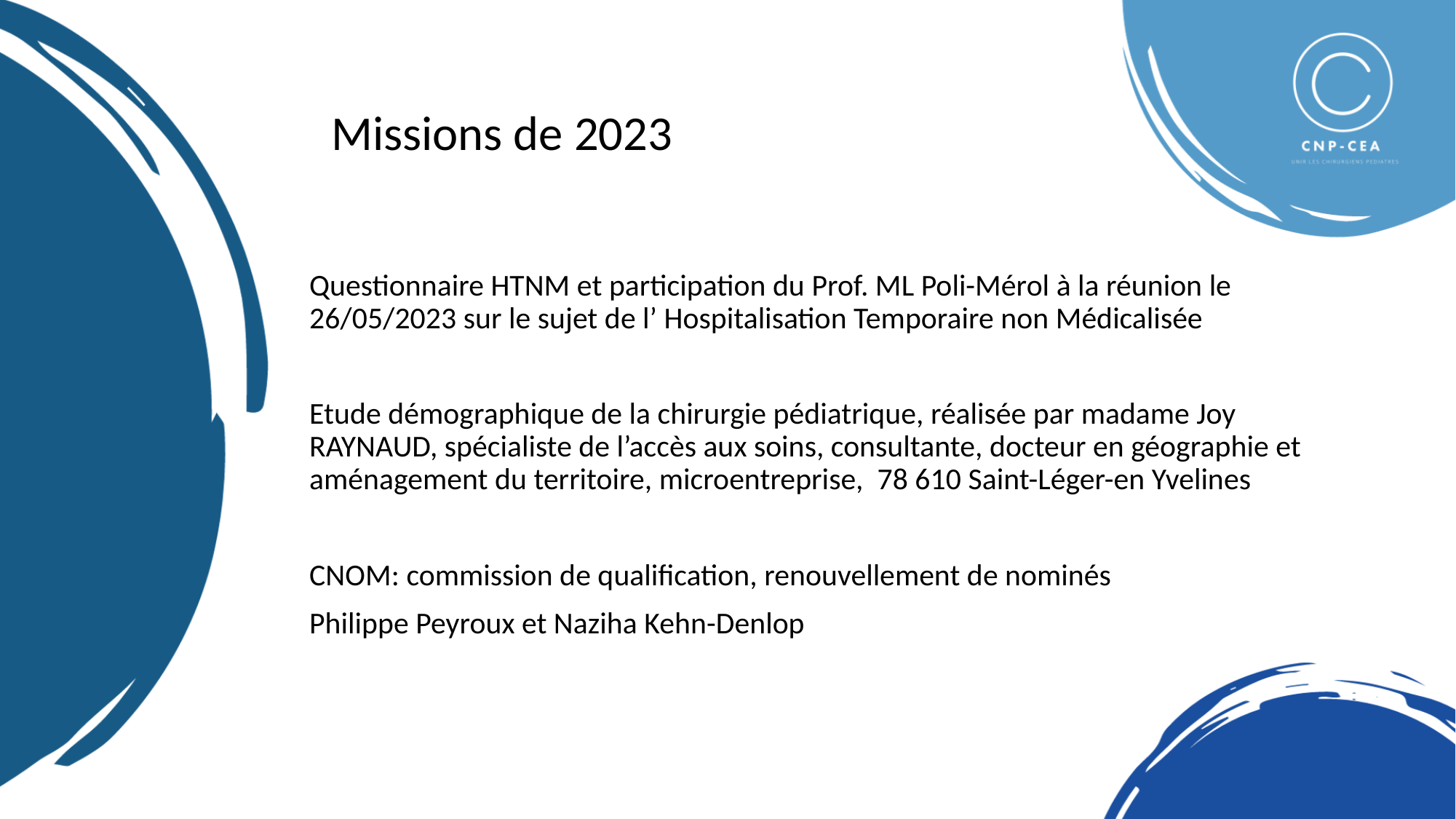

# Missions de 2023
Questionnaire HTNM et participation du Prof. ML Poli-Mérol à la réunion le 26/05/2023 sur le sujet de l’ Hospitalisation Temporaire non Médicalisée

Etude démographique de la chirurgie pédiatrique, réalisée par madame Joy RAYNAUD, spécialiste de l’accès aux soins, consultante, docteur en géographie et aménagement du territoire, microentreprise,  78 610 Saint-Léger-en Yvelines

CNOM: commission de qualification, renouvellement de nominés
Philippe Peyroux et Naziha Kehn-Denlop